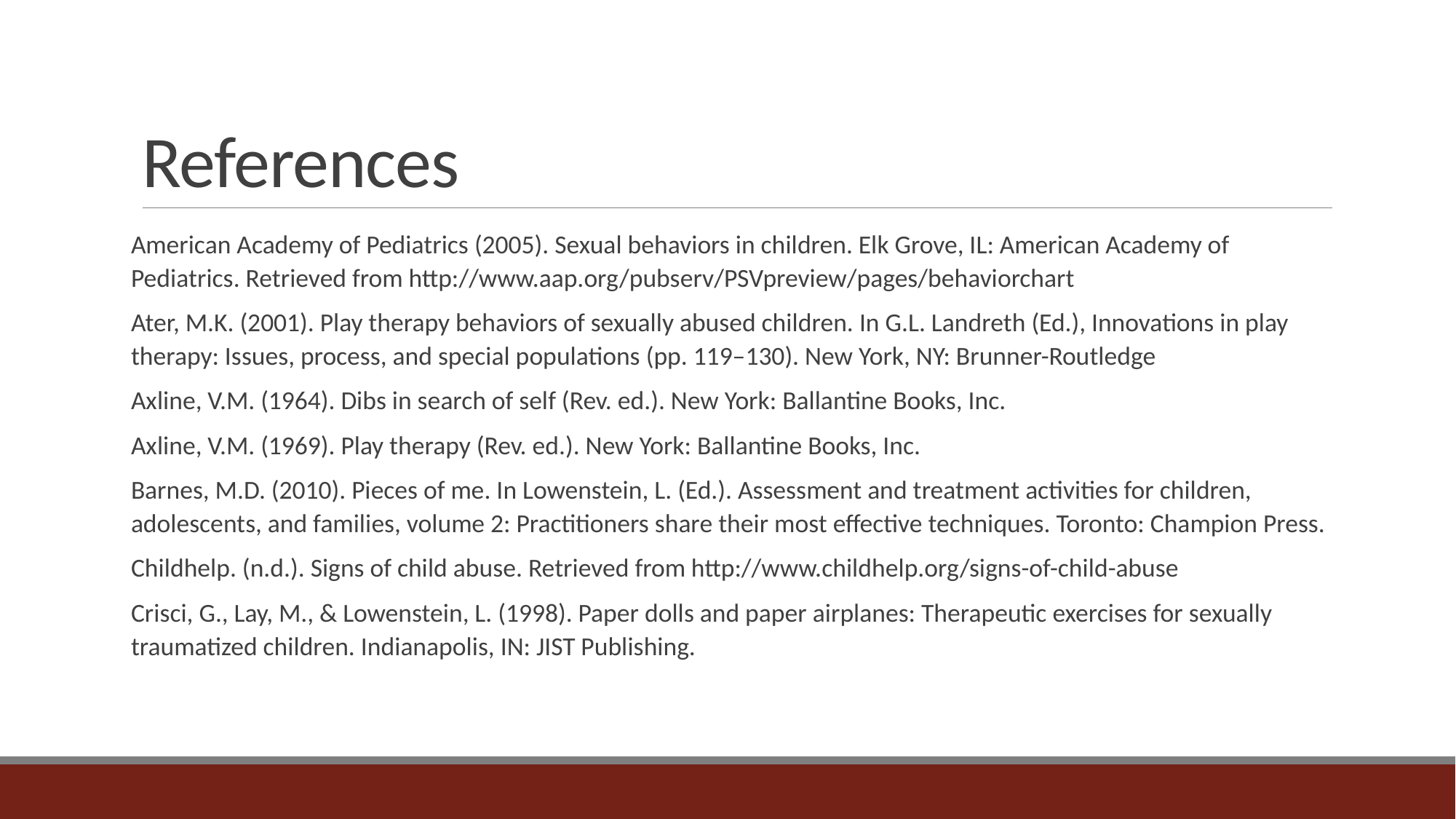

# References
American Academy of Pediatrics (2005). Sexual behaviors in children. Elk Grove, IL: American Academy of Pediatrics. Retrieved from http://www.aap.org/pubserv/PSVpreview/pages/behaviorchart
Ater, M.K. (2001). Play therapy behaviors of sexually abused children. In G.L. Landreth (Ed.), Innovations in play therapy: Issues, process, and special populations (pp. 119–130). New York, NY: Brunner-Routledge
Axline, V.M. (1964). Dibs in search of self (Rev. ed.). New York: Ballantine Books, Inc.
Axline, V.M. (1969). Play therapy (Rev. ed.). New York: Ballantine Books, Inc.
Barnes, M.D. (2010). Pieces of me. In Lowenstein, L. (Ed.). Assessment and treatment activities for children, adolescents, and families, volume 2: Practitioners share their most effective techniques. Toronto: Champion Press.
Childhelp. (n.d.). Signs of child abuse. Retrieved from http://www.childhelp.org/signs-of-child-abuse
Crisci, G., Lay, M., & Lowenstein, L. (1998). Paper dolls and paper airplanes: Therapeutic exercises for sexually traumatized children. Indianapolis, IN: JIST Publishing.